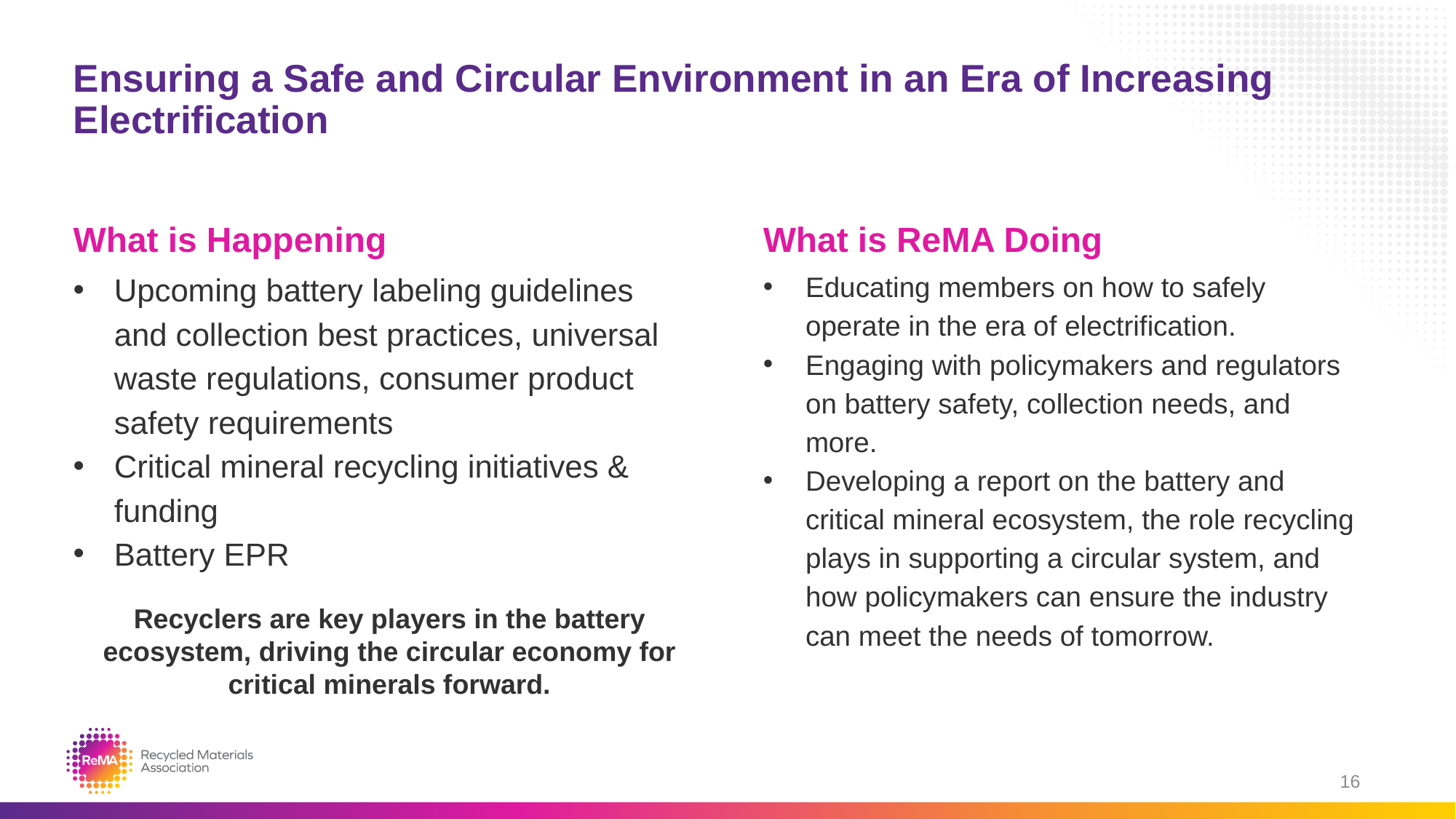

# Ensuring a Safe and Circular Environment in an Era of Increasing Electrification
What is Happening
What is ReMA Doing
Upcoming battery labeling guidelines and collection best practices, universal waste regulations, consumer product safety requirements
Critical mineral recycling initiatives & funding
Battery EPR

Educating members on how to safely operate in the era of electrification.
Engaging with policymakers and regulators on battery safety, collection needs, and more.
Developing a report on the battery and critical mineral ecosystem, the role recycling plays in supporting a circular system, and how policymakers can ensure the industry can meet the needs of tomorrow.
Recyclers are key players in the battery ecosystem, driving the circular economy for critical minerals forward.
16